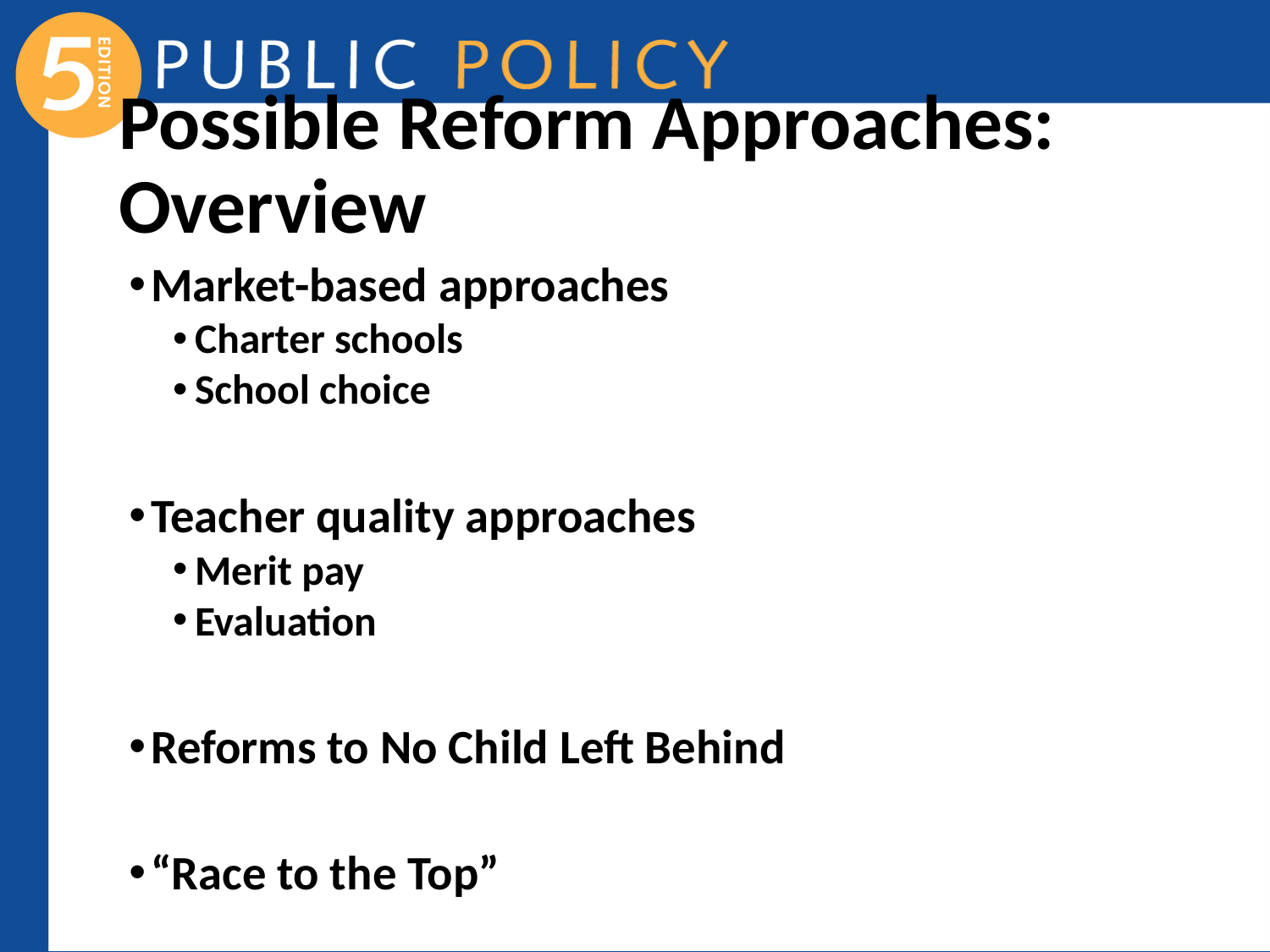

# Possible Reform Approaches: Overview
Market-based approaches
Charter schools
School choice

Teacher quality approaches
Merit pay
Evaluation

Reforms to No Child Left Behind

“Race to the Top”